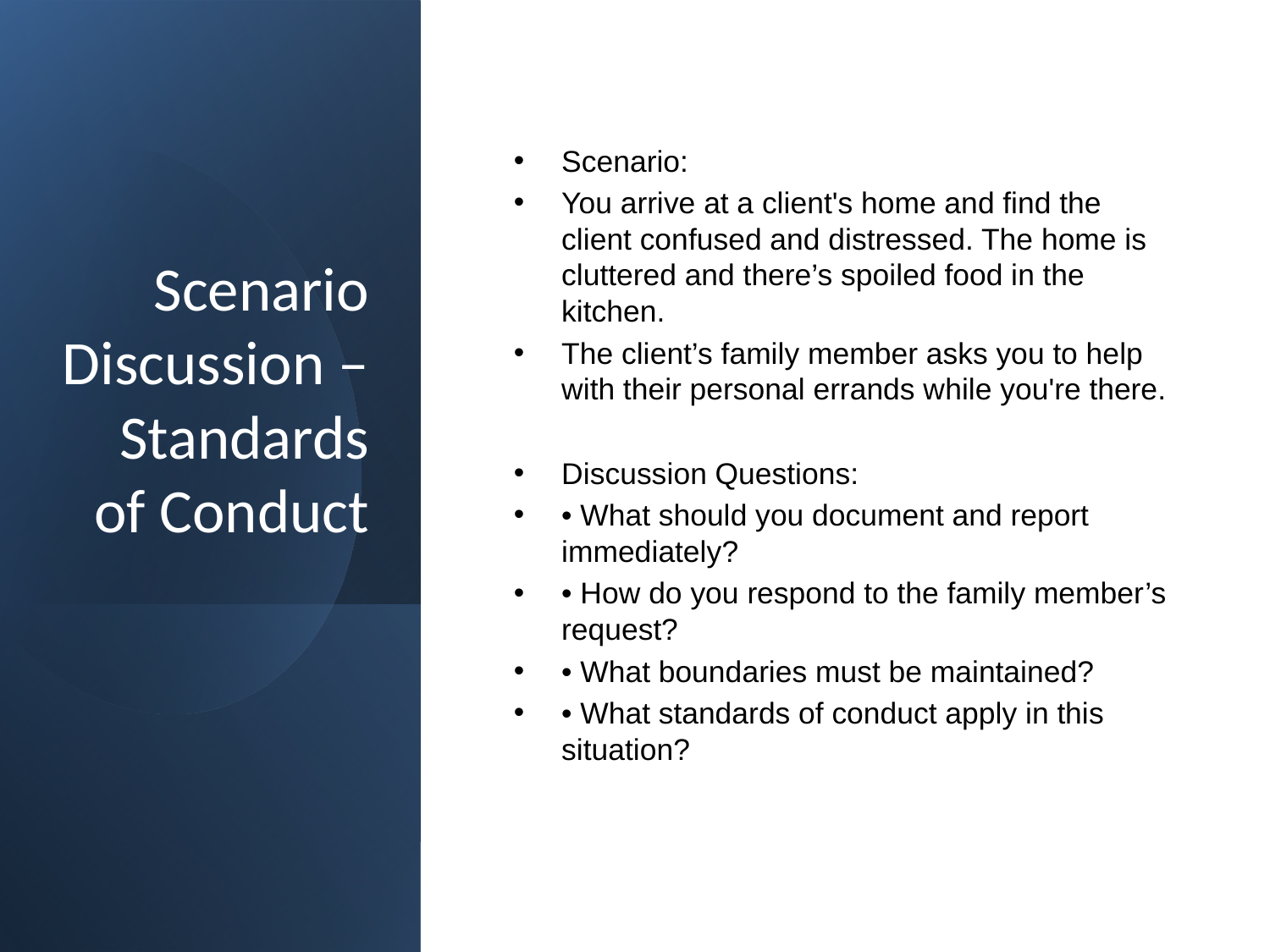

# Scenario Discussion – Standards of Conduct
Scenario:
You arrive at a client's home and find the client confused and distressed. The home is cluttered and there’s spoiled food in the kitchen.
The client’s family member asks you to help with their personal errands while you're there.

Discussion Questions:
• What should you document and report immediately?
• How do you respond to the family member’s request?
• What boundaries must be maintained?
• What standards of conduct apply in this situation?